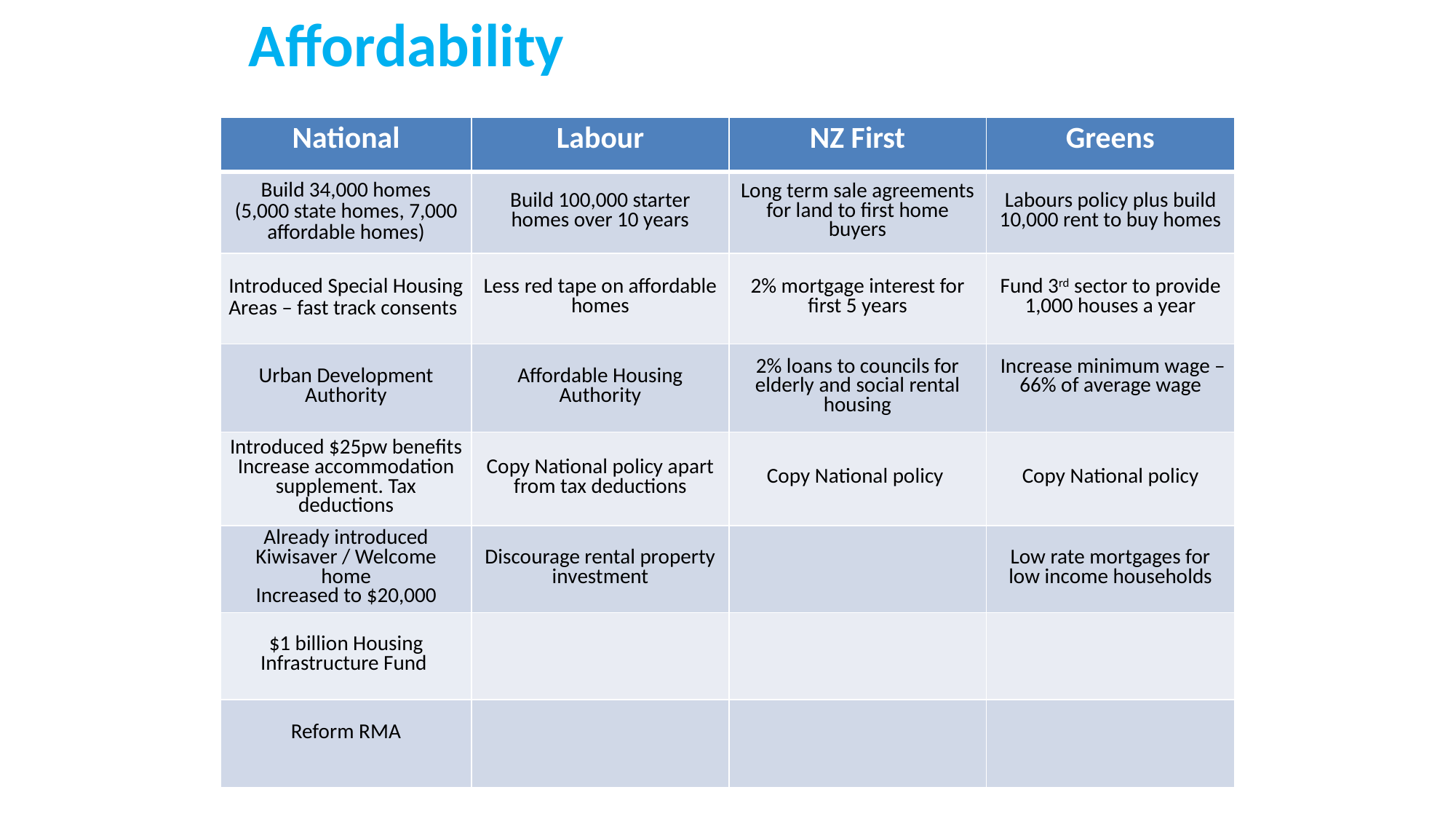

# Affordability
| National | Labour | NZ First | Greens |
| --- | --- | --- | --- |
| Build 34,000 homes (5,000 state homes, 7,000 affordable homes) | Build 100,000 starter homes over 10 years | Long term sale agreements for land to first home buyers | Labours policy plus build 10,000 rent to buy homes |
| Introduced Special Housing Areas – fast track consents | Less red tape on affordable homes | 2% mortgage interest for first 5 years | Fund 3rd sector to provide 1,000 houses a year |
| Urban Development Authority | Affordable Housing Authority | 2% loans to councils for elderly and social rental housing | Increase minimum wage – 66% of average wage |
| Introduced $25pw benefits Increase accommodation supplement. Tax deductions | Copy National policy apart from tax deductions | Copy National policy | Copy National policy |
| Already introduced Kiwisaver / Welcome home Increased to $20,000 | Discourage rental property investment |  | Low rate mortgages for low income households |
| $1 billion Housing Infrastructure Fund |  |  |  |
| Reform RMA |  |  |  |